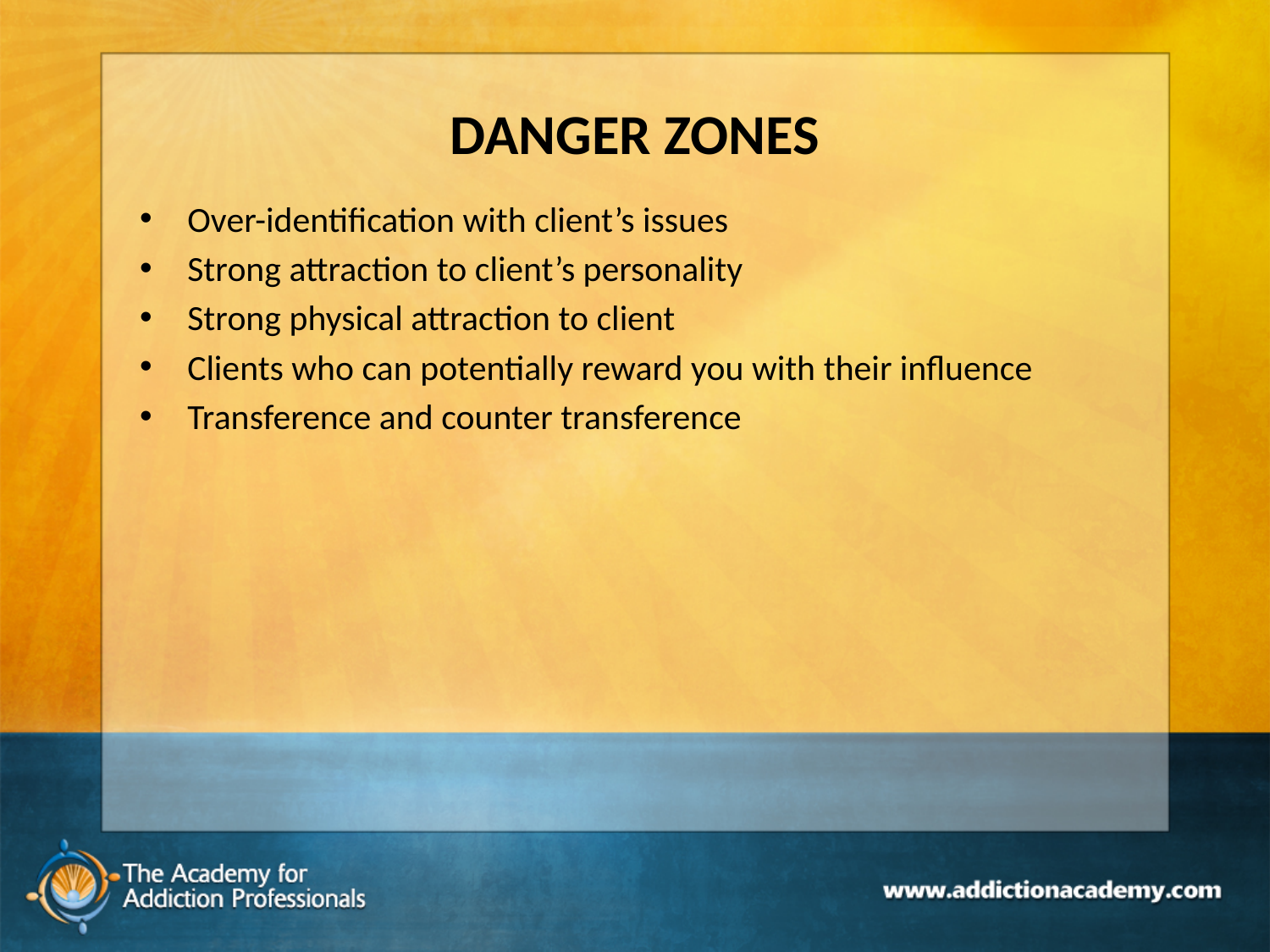

# DANGER ZONES
Over-identification with client’s issues
Strong attraction to client’s personality
Strong physical attraction to client
Clients who can potentially reward you with their influence
Transference and counter transference